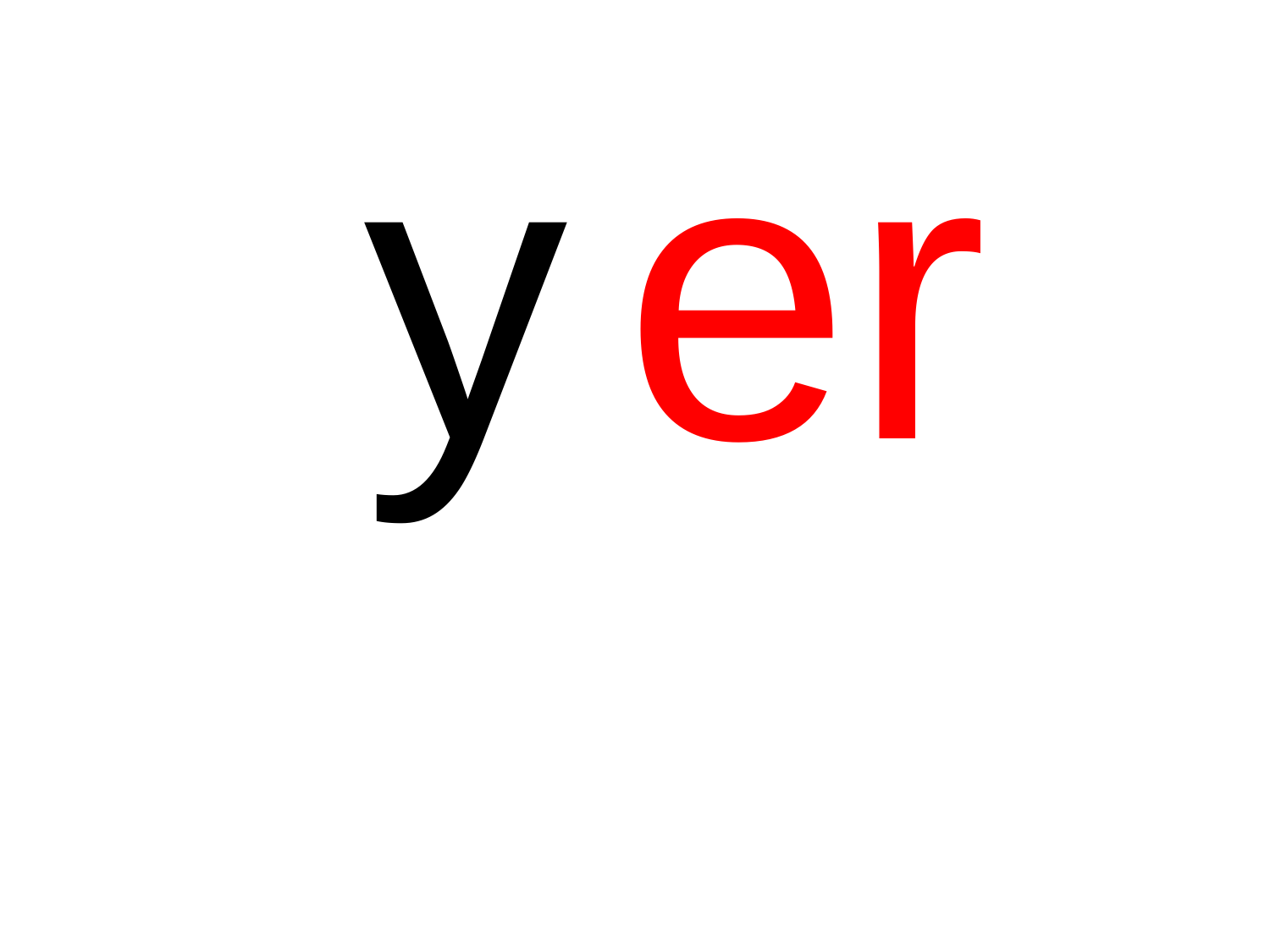

| y |
| --- |
| er |
| --- |